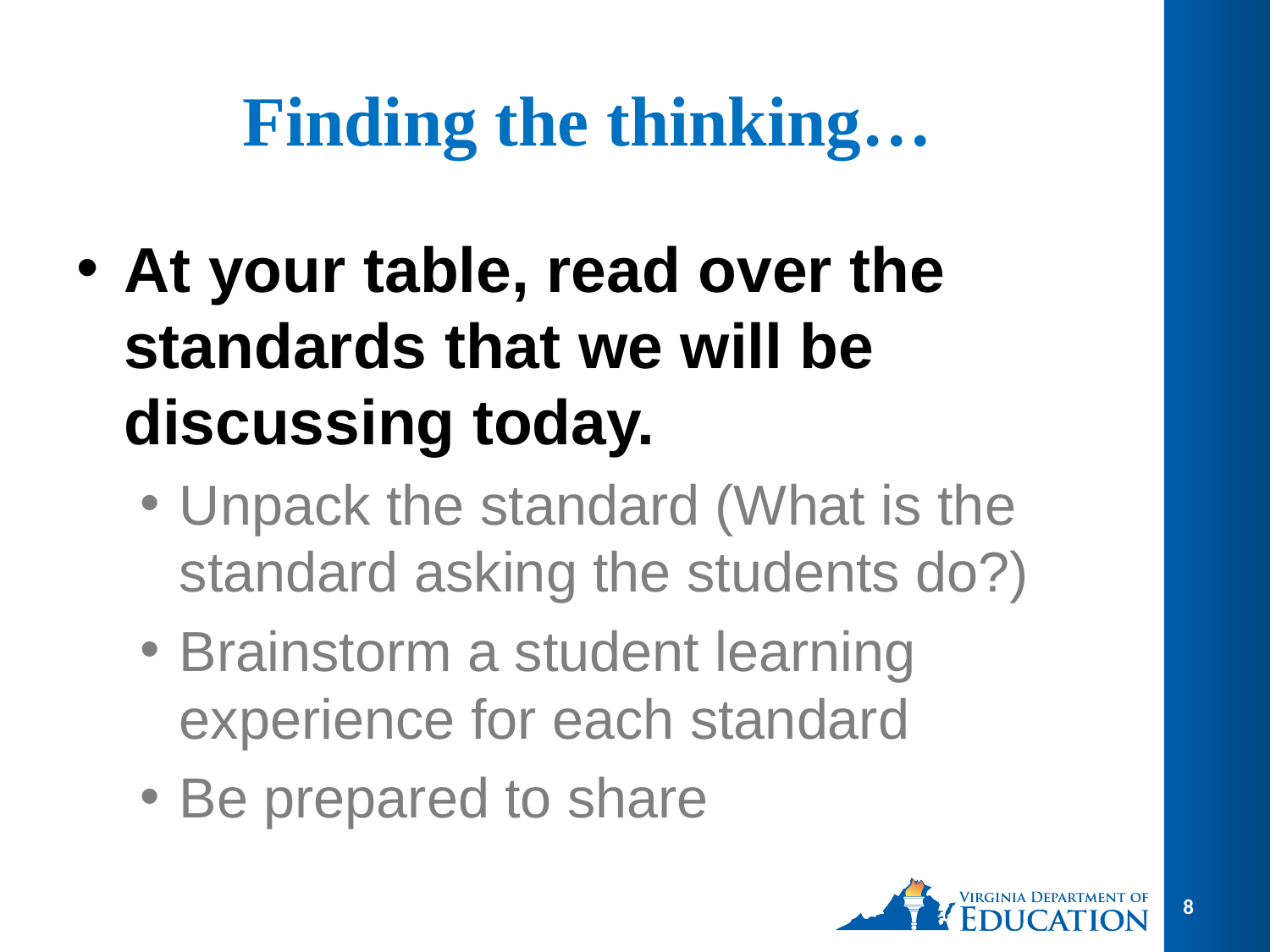

# Finding the thinking…
At your table, read over the standards that we will be discussing today.
Unpack the standard (What is the standard asking the students do?)
Brainstorm a student learning experience for each standard
Be prepared to share
8